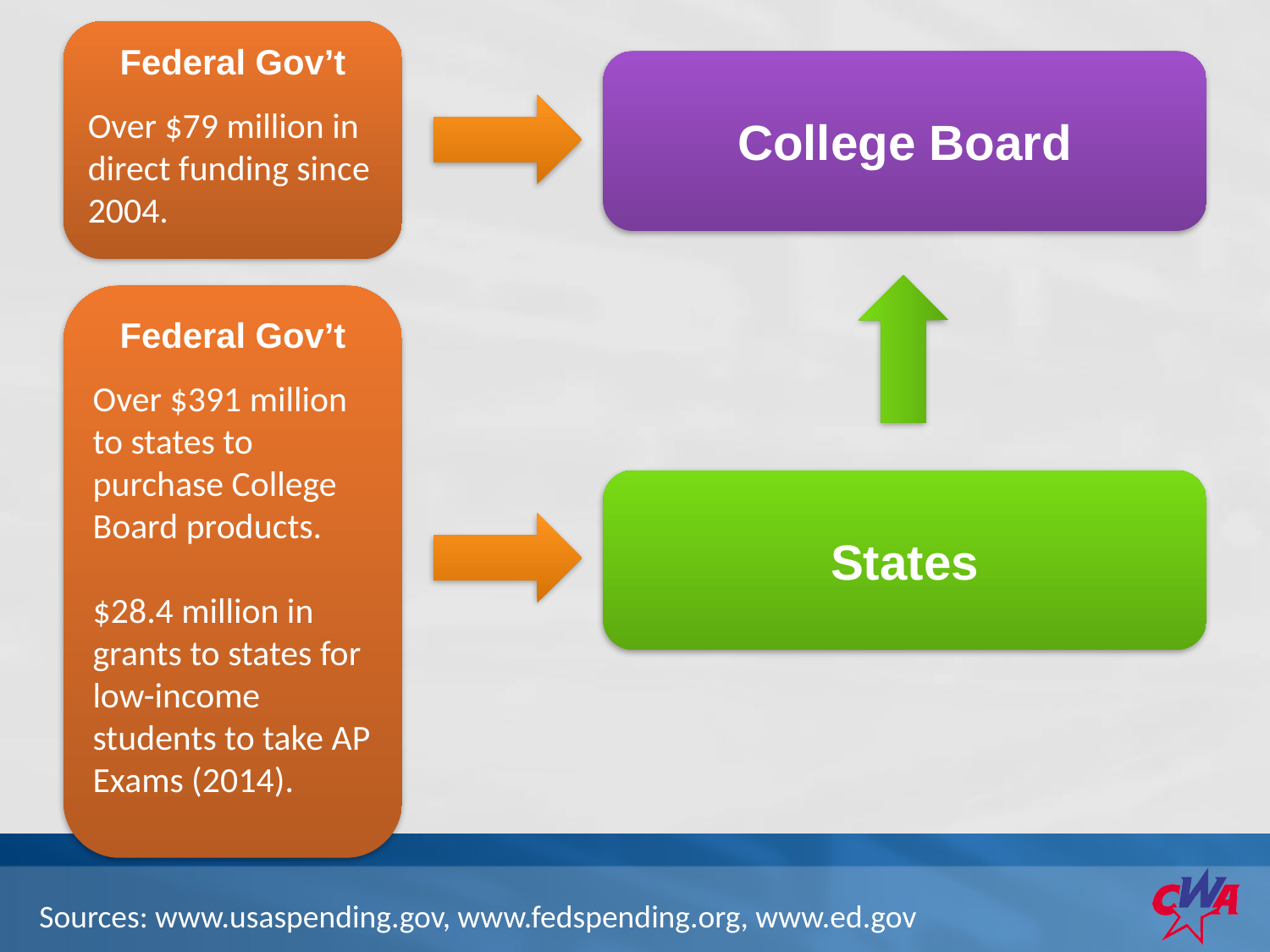

Federal Gov’t
Over $79 million in direct funding since 2004.

College Board

Federal Gov’t
Over $391 million to states to purchase College Board products.

$28.4 million in grants to states for low-income students to take AP Exams (2014).

States

Sources: www.usaspending.gov, www.fedspending.org, www.ed.gov